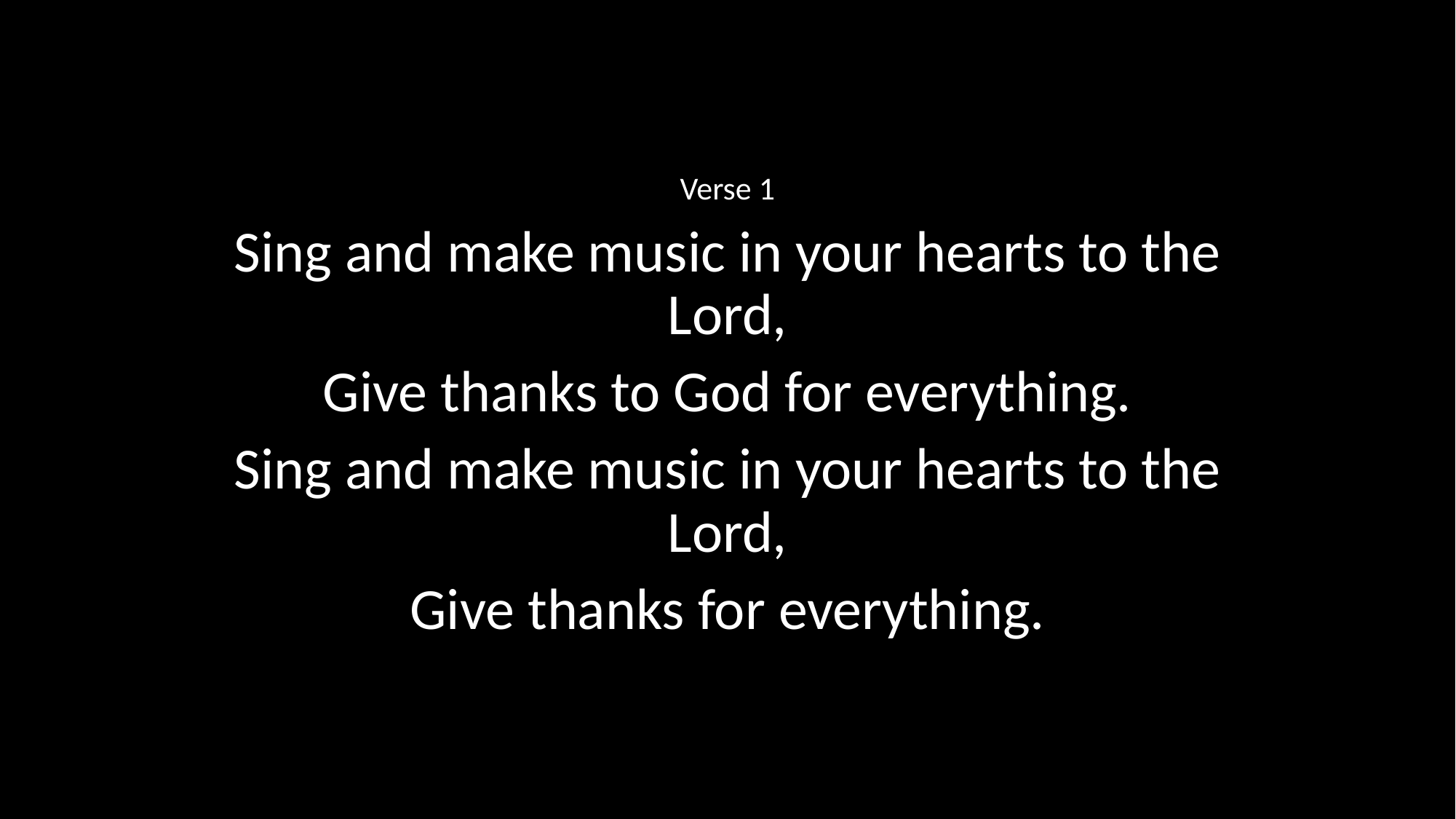

Verse 1
Sing and make music in your hearts to the Lord,
Give thanks to God for everything.
Sing and make music in your hearts to the Lord,
Give thanks for everything.